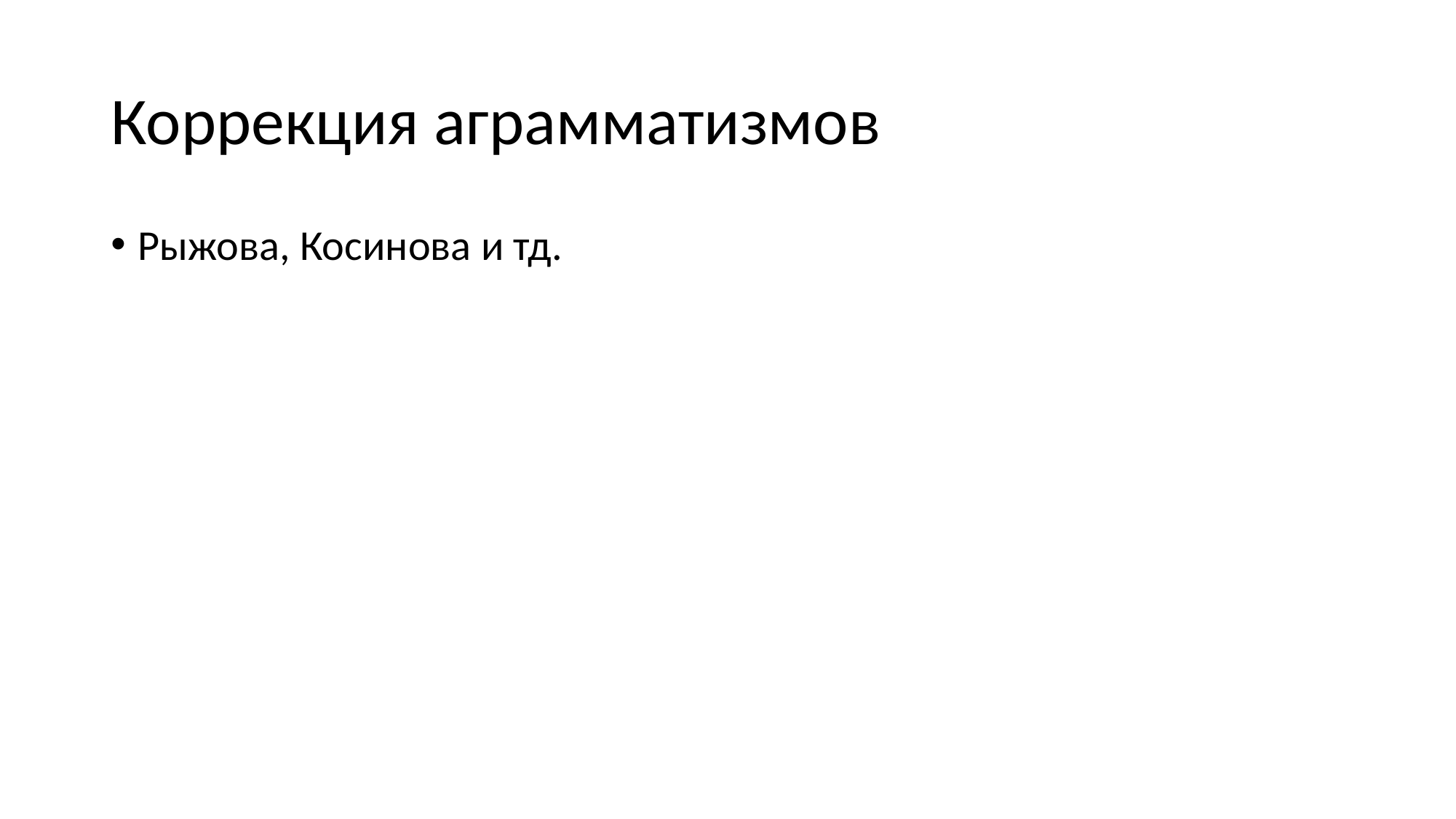

# Коррекция аграмматизмов
Рыжова, Косинова и тд.